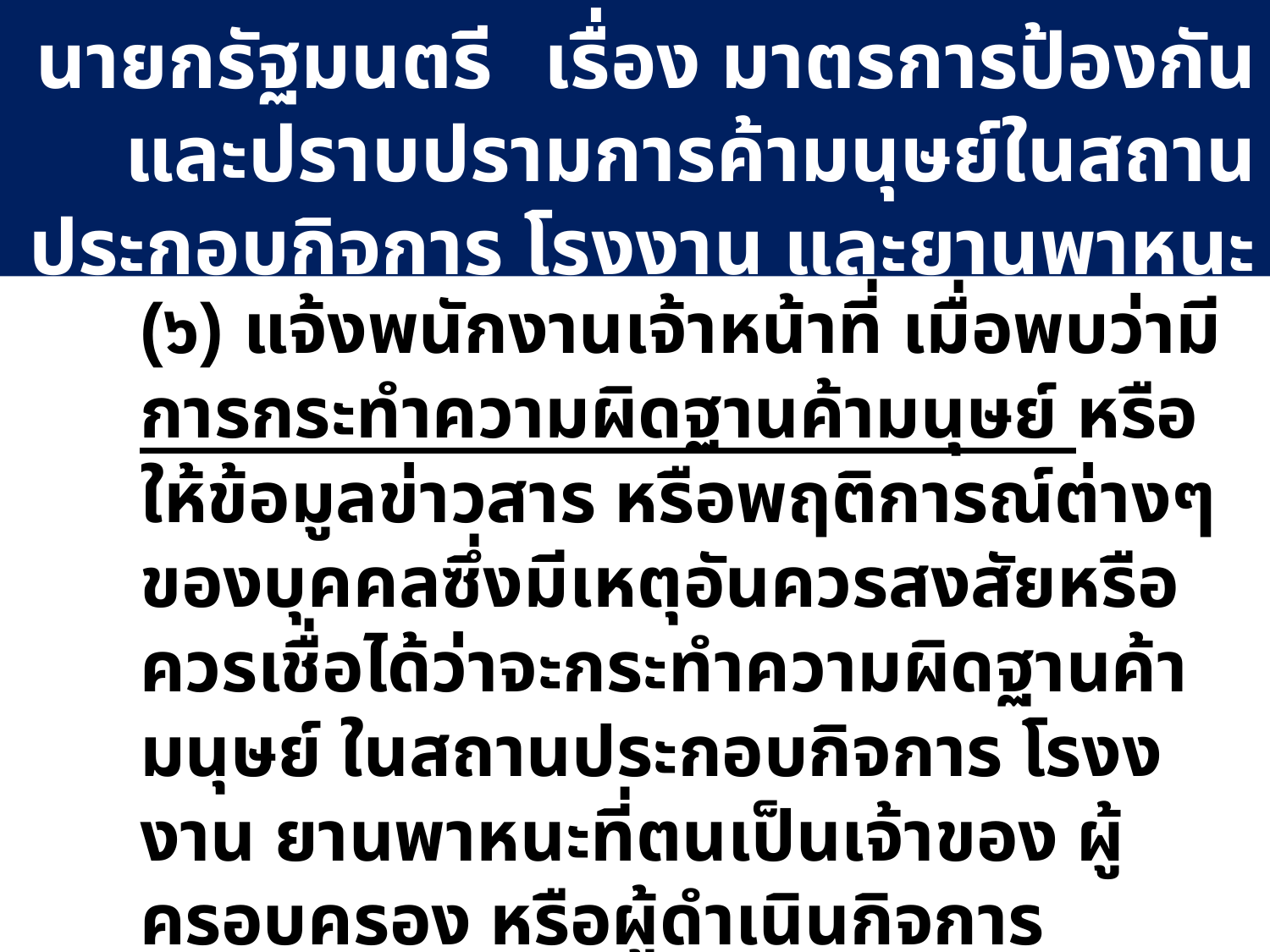

# ประกาศสำนักนายกรัฐมนตรี 	เรื่อง มาตรการป้องกันและปราบปรามการค้ามนุษย์ในสถานประกอบกิจการ โรงงาน และยานพาหนะ
	(๖) แจ้งพนักงานเจ้าหน้าที่ เมื่อพบว่ามีการกระทำความผิดฐานค้ามนุษย์ หรือให้ข้อมูลข่าวสาร หรือพฤติการณ์ต่างๆของบุคคลซึ่งมีเหตุอันควรสงสัยหรือควรเชื่อได้ว่าจะกระทำความผิดฐานค้ามนุษย์ ในสถานประกอบกิจการ โรงงงาน ยานพาหนะที่ตนเป็นเจ้าของ ผู้ครอบครอง หรือผู้ดำเนินกิจการ
ข้อ ๓. ประกาศใช้บังคับเมื่อพ้นกำหนด ๓๐ วัน นับแต่วันประกาศในราชกิจจานุเบกษา (ประกาศเมื่อ ๑๙ พ.ย.๒๕๕๘)